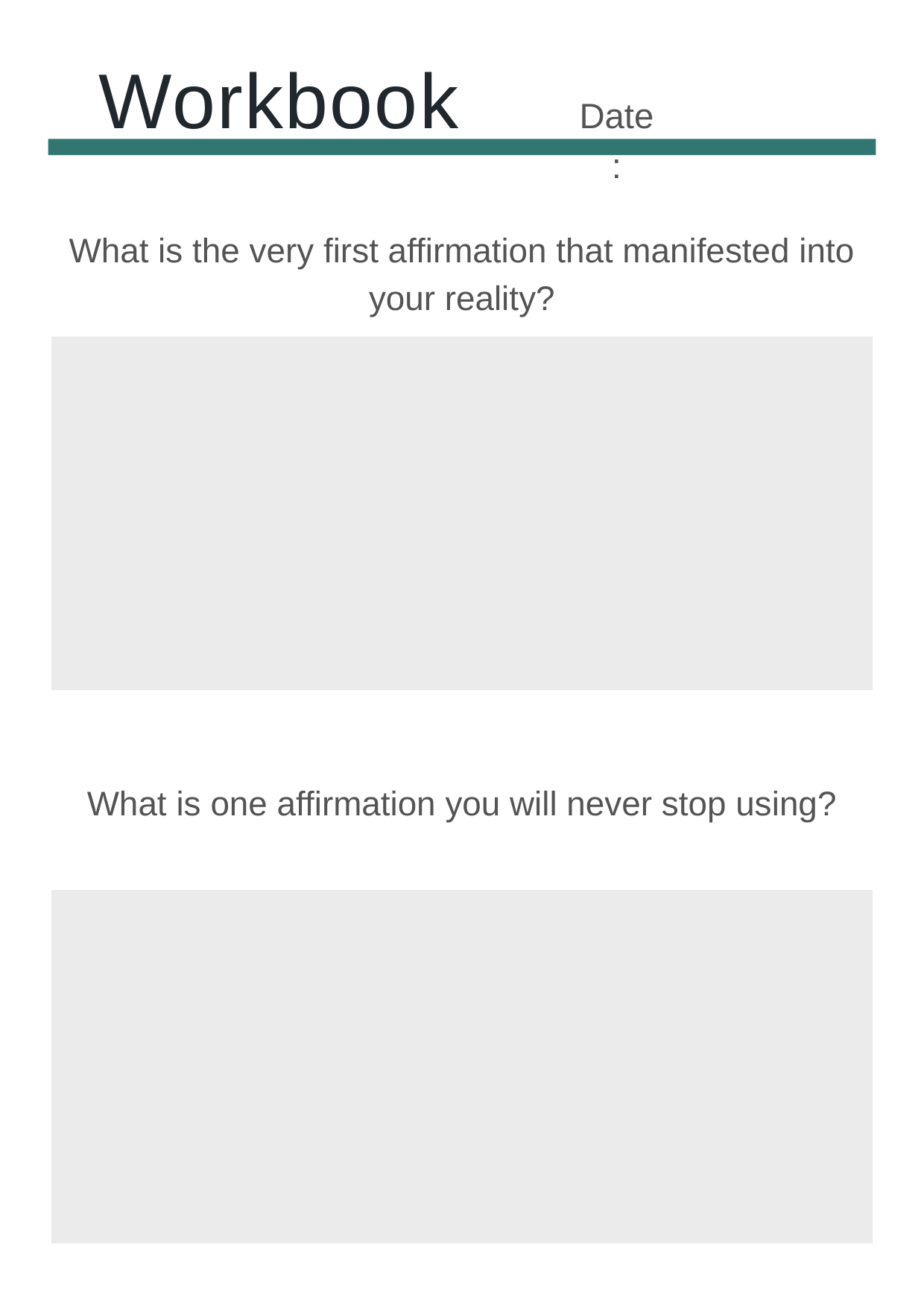

Workbook
Date:

What is the very first affirmation that manifested into your reality?

What is one affirmation you will never stop using?